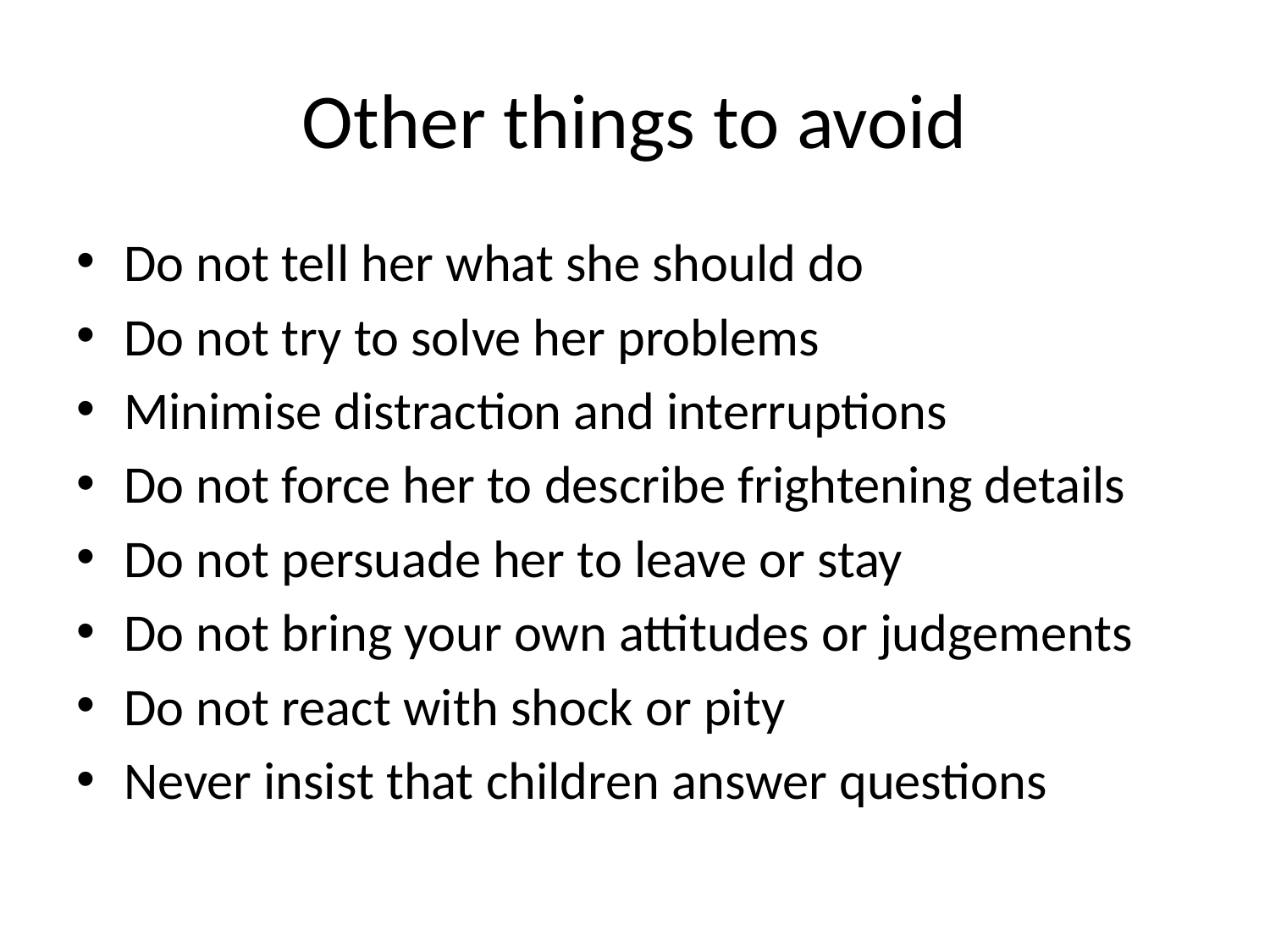

# Other things to avoid
Do not tell her what she should do
Do not try to solve her problems
Minimise distraction and interruptions
Do not force her to describe frightening details
Do not persuade her to leave or stay
Do not bring your own attitudes or judgements
Do not react with shock or pity
Never insist that children answer questions